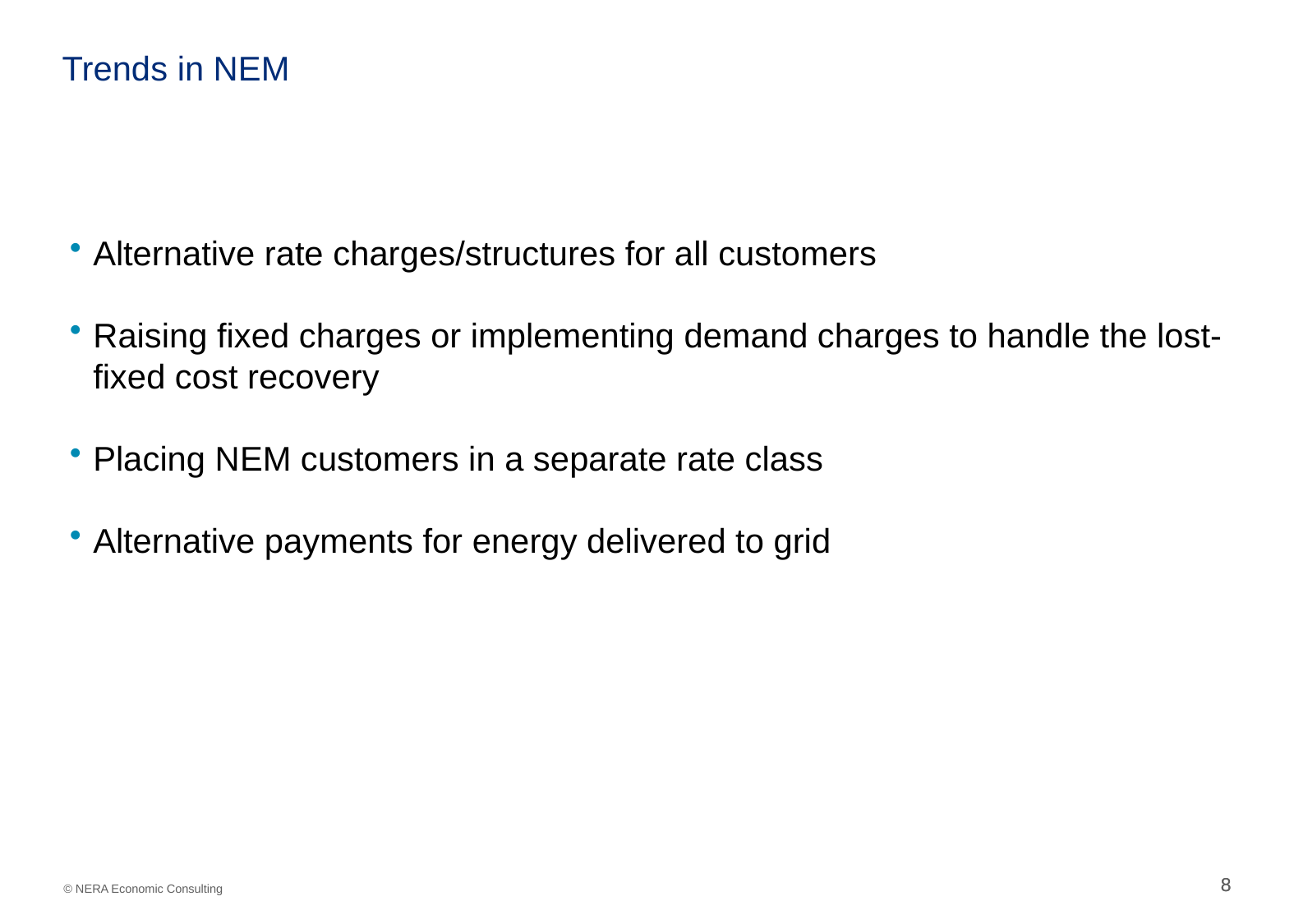

# Trends in NEM
Alternative rate charges/structures for all customers
Raising fixed charges or implementing demand charges to handle the lost-fixed cost recovery
Placing NEM customers in a separate rate class
Alternative payments for energy delivered to grid